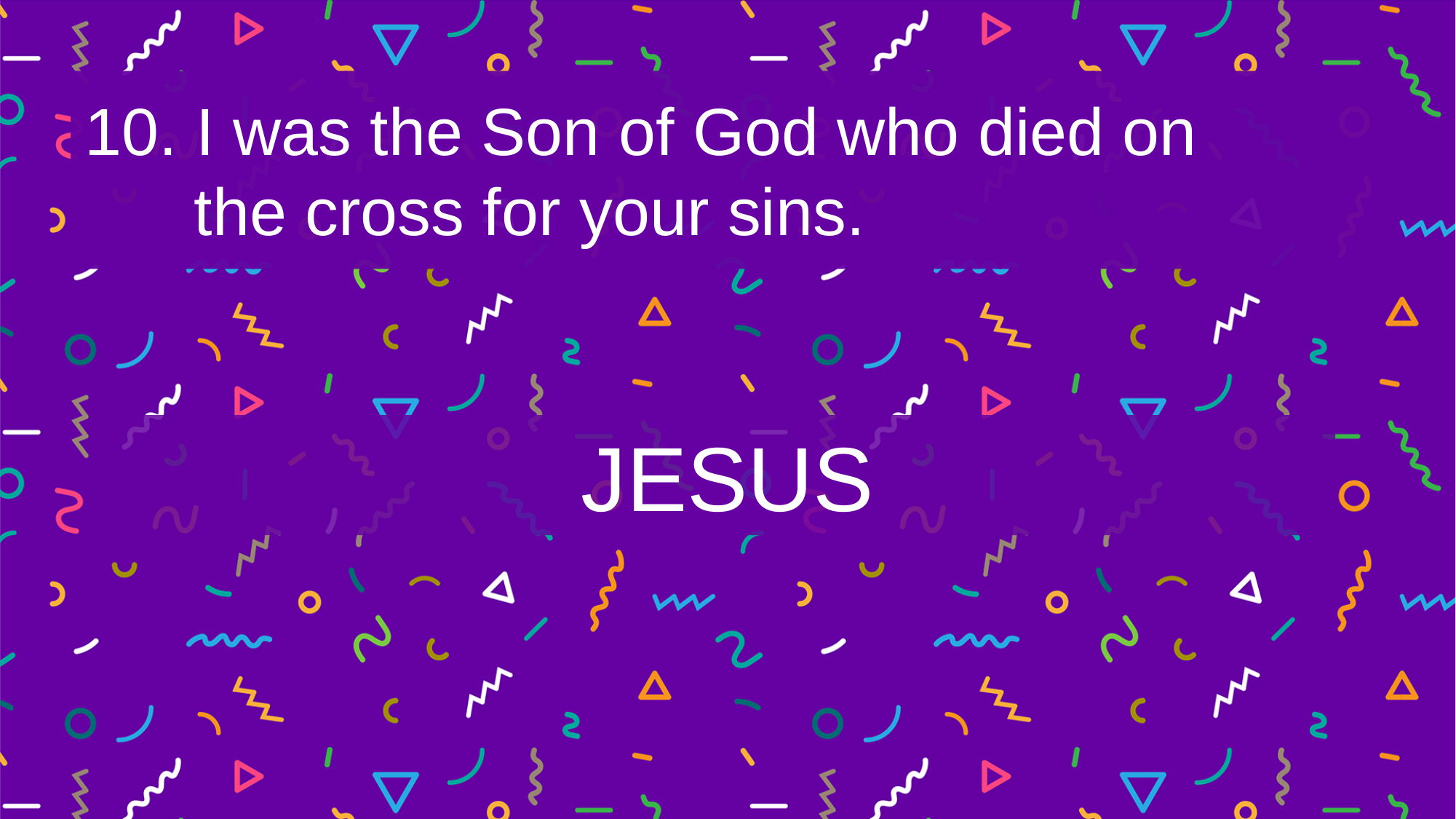

10. I was the Son of God who died on
	the cross for your sins.
JESUS